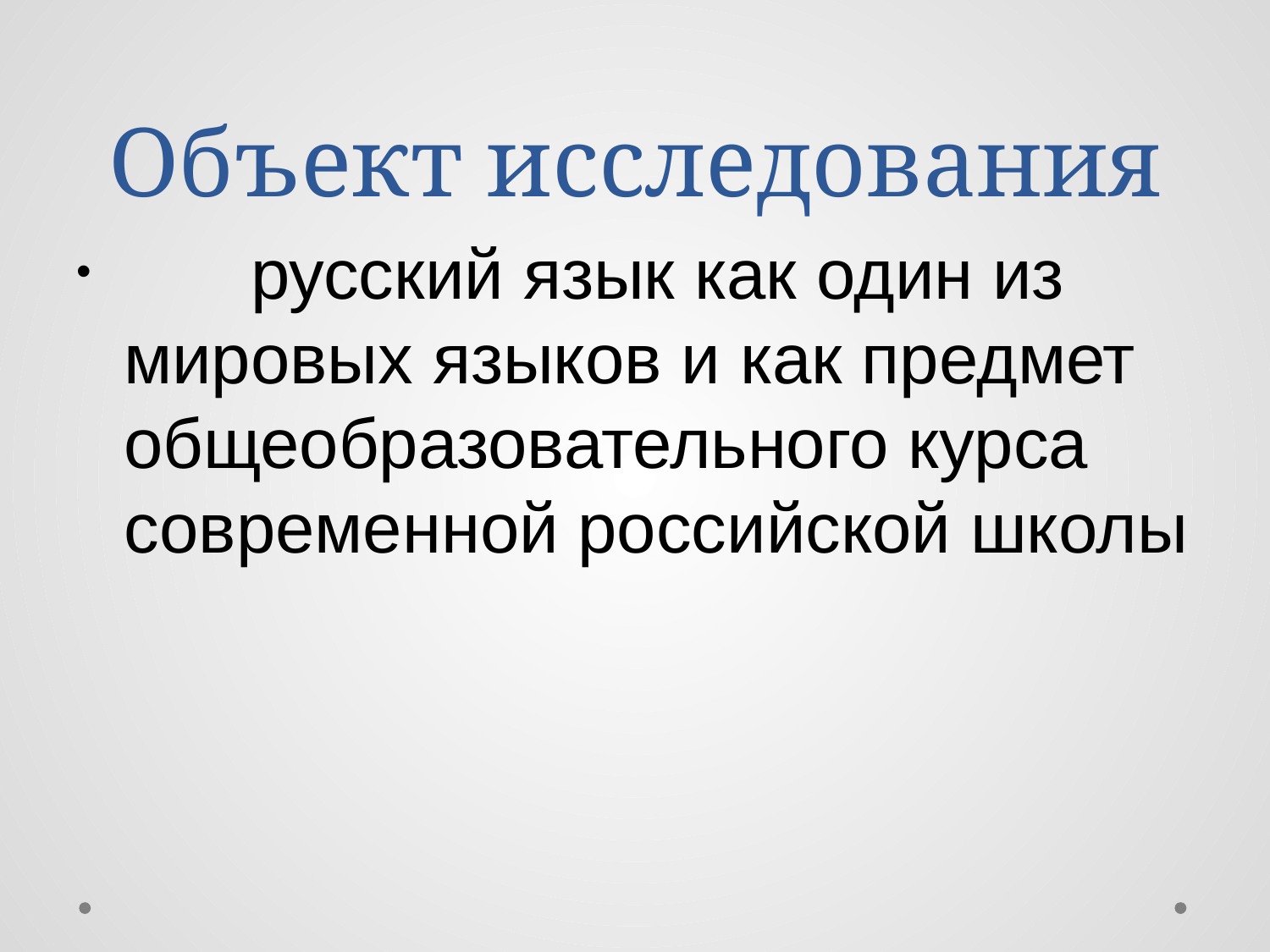

# Объект исследования
	русский язык как один из мировых языков и как предмет общеобразовательного курса современной российской школы